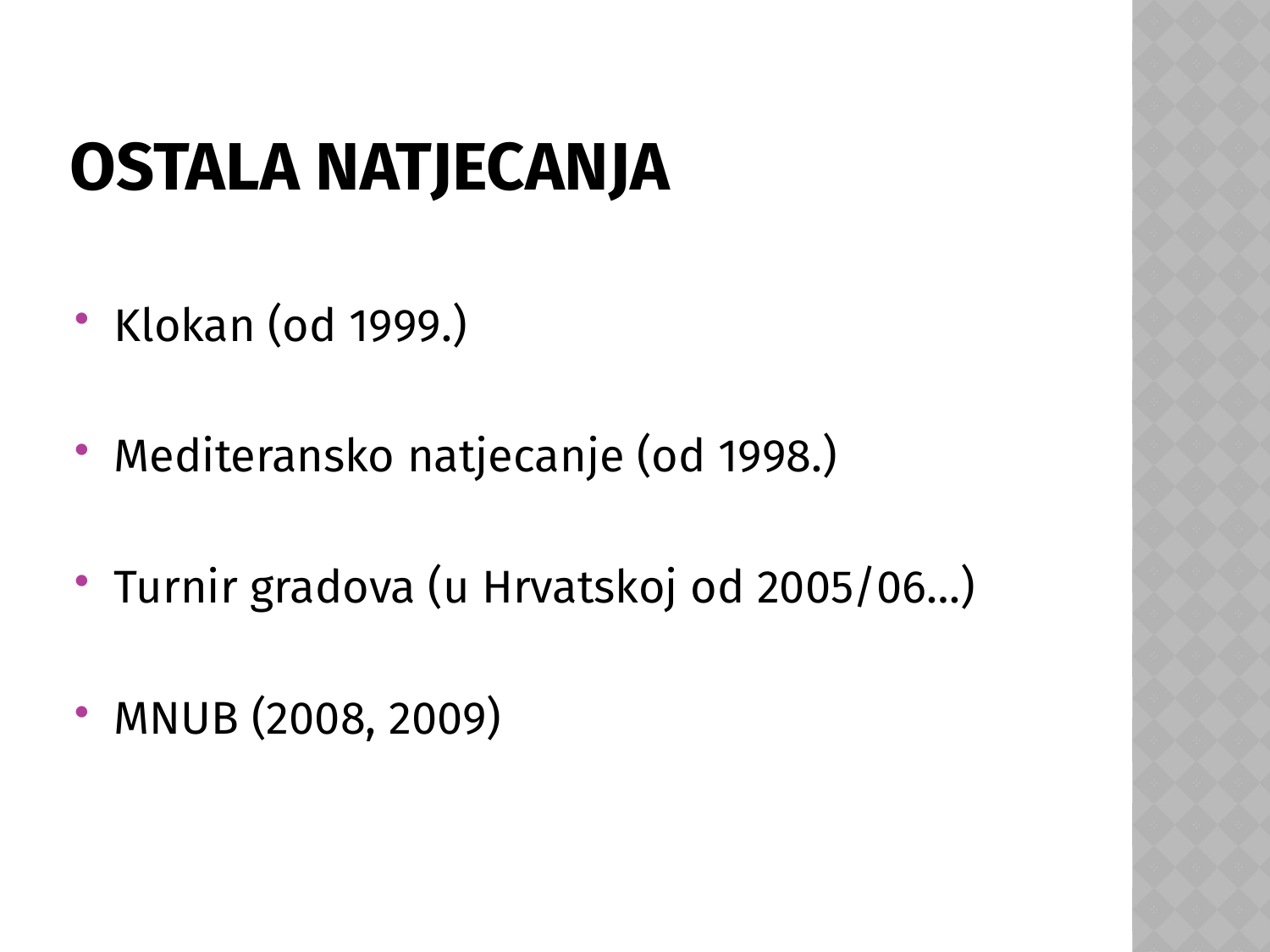

# Ostala natjecanja

Klokan (od 1999.)

Mediteransko natjecanje (od 1998.)

Turnir gradova (u Hrvatskoj od 2005/06…)

MNUB (2008, 2009)